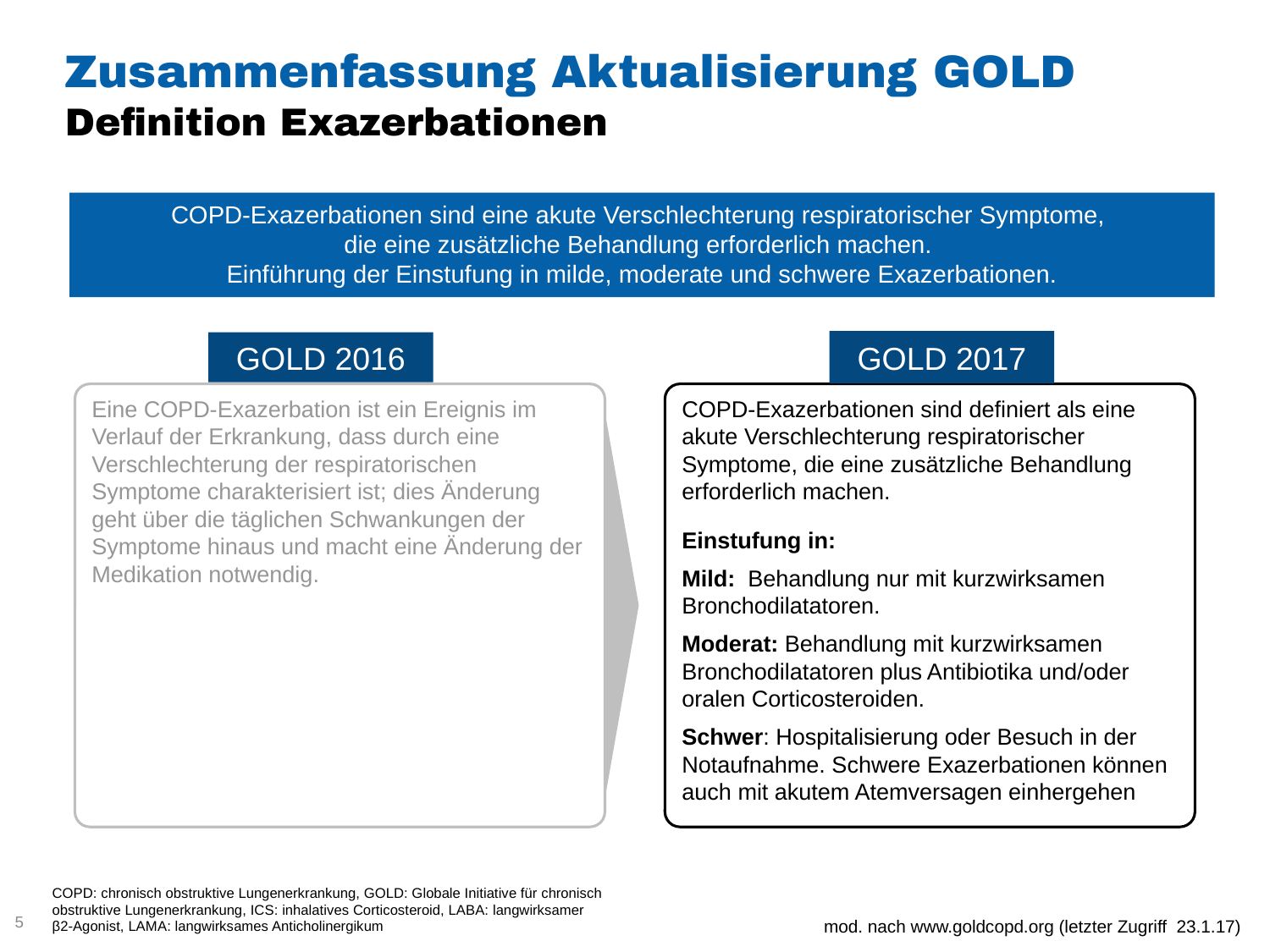

# Zusammenfassung Aktualisierung GOLD Definition Exazerbationen
COPD-Exazerbationen sind eine akute Verschlechterung respiratorischer Symptome,
die eine zusätzliche Behandlung erforderlich machen.
Einführung der Einstufung in milde, moderate und schwere Exazerbationen.
GOLD 2017
GOLD 2016
Eine COPD-Exazerbation ist ein Ereignis im Verlauf der Erkrankung, dass durch eine Verschlechterung der respiratorischen Symptome charakterisiert ist; dies Änderung geht über die täglichen Schwankungen der Symptome hinaus und macht eine Änderung der Medikation notwendig.
COPD-Exazerbationen sind definiert als eine akute Verschlechterung respiratorischer Symptome, die eine zusätzliche Behandlung erforderlich machen.
Einstufung in:
Mild:  Behandlung nur mit kurzwirksamen Bronchodilatatoren.
Moderat: Behandlung mit kurzwirksamen Bronchodilatatoren plus Antibiotika und/oder oralen Corticosteroiden.
Schwer: Hospitalisierung oder Besuch in der Notaufnahme. Schwere Exazerbationen können auch mit akutem Atemversagen einhergehen

COPD: chronisch obstruktive Lungenerkrankung, GOLD: Globale Initiative für chronisch obstruktive Lungenerkrankung, ICS: inhalatives Corticosteroid, LABA: langwirksamer
β2-Agonist, LAMA: langwirksames Anticholinergikum
5
mod. nach www.goldcopd.org (letzter Zugriff  23.1.17)